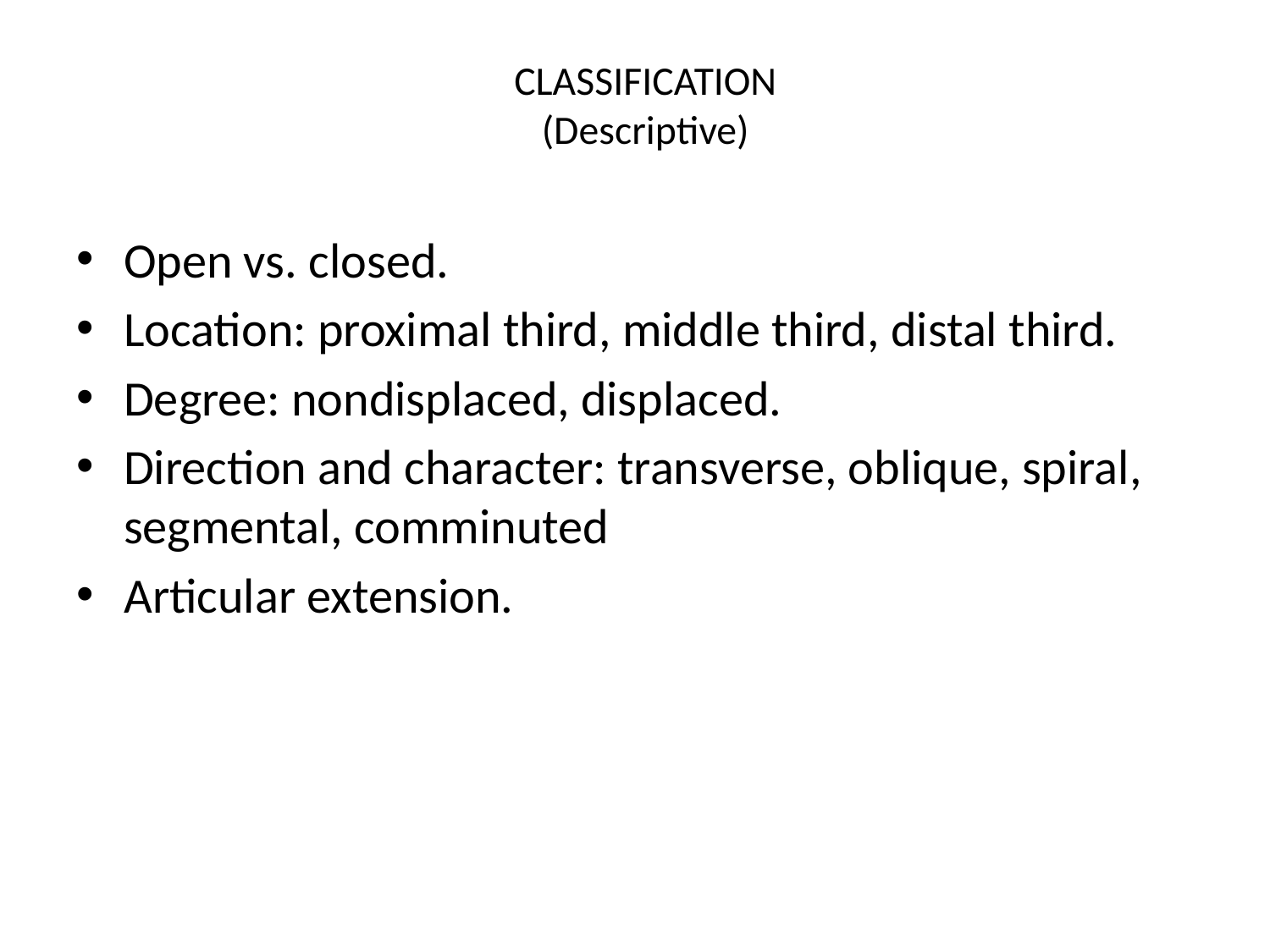

# CLASSIFICATION (Descriptive)
Open vs. closed.
Location: proximal third, middle third, distal third.
Degree: nondisplaced, displaced.
Direction and character: transverse, oblique, spiral, segmental, comminuted
Articular extension.